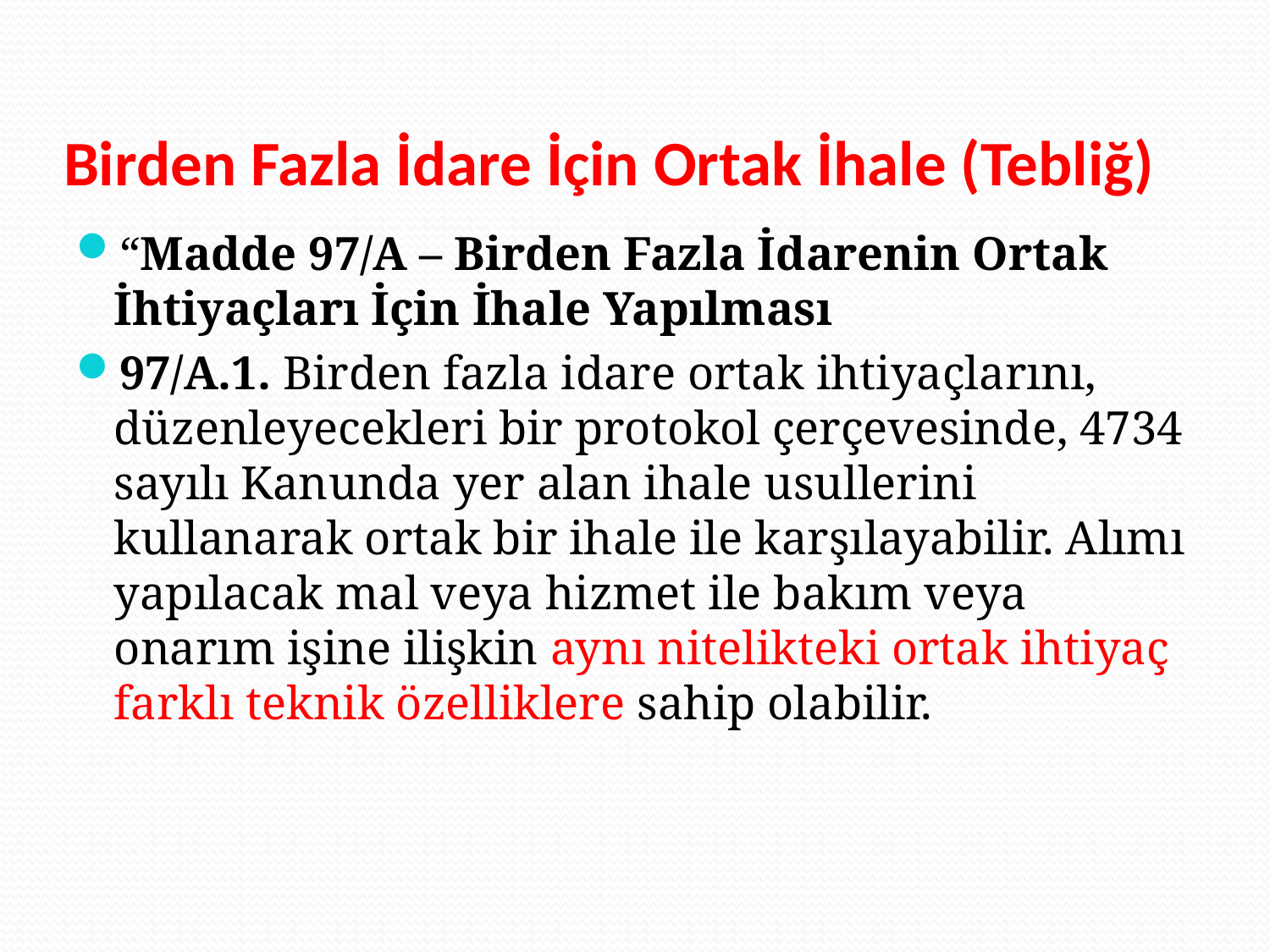

# Birden Fazla İdare İçin Ortak İhale (Tebliğ)
“Madde 97/A – Birden Fazla İdarenin Ortak İhtiyaçları İçin İhale Yapılması
97/A.1. Birden fazla idare ortak ihtiyaçlarını, düzenleyecekleri bir protokol çerçevesinde, 4734 sayılı Kanunda yer alan ihale usullerini kullanarak ortak bir ihale ile karşılayabilir. Alımı yapılacak mal veya hizmet ile bakım veya onarım işine ilişkin aynı nitelikteki ortak ihtiyaç farklı teknik özelliklere sahip olabilir.